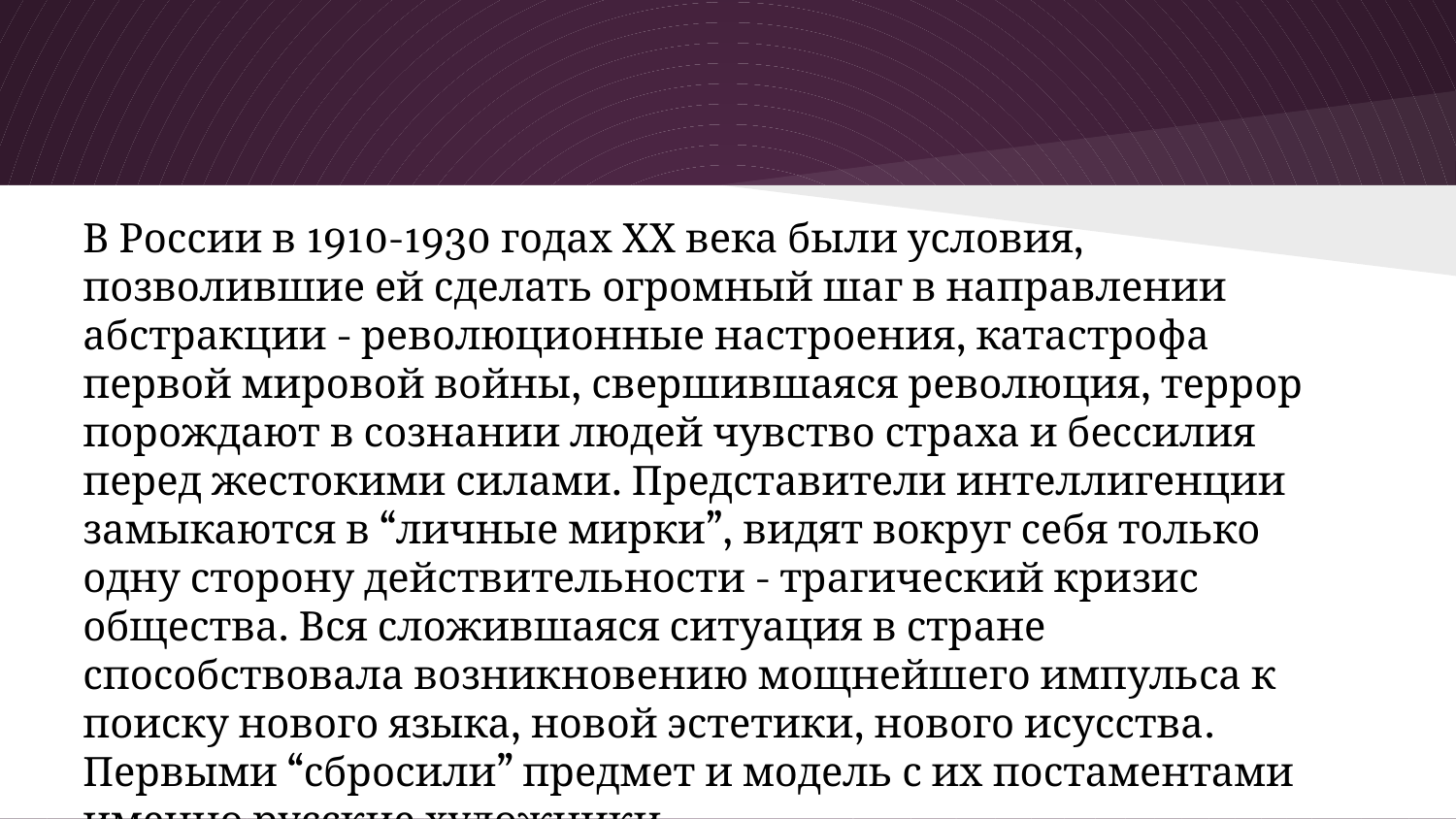

В России в 1910-1930 годах ХХ века были условия, позволившие ей сделать огромный шаг в направлении абстракции - революционные настроения, катастрофа первой мировой войны, свершившаяся революция, террор порождают в сознании людей чувство страха и бессилия перед жестокими силами. Представители интеллигенции замыкаются в “личные мирки”, видят вокруг себя только одну сторону действительности - трагический кризис общества. Вся сложившаяся ситуация в стране способствовала возникновению мощнейшего импульса к поиску нового языка, новой эстетики, нового исусства. Первыми “сбросили” предмет и модель с их постаментами именно русские художники.